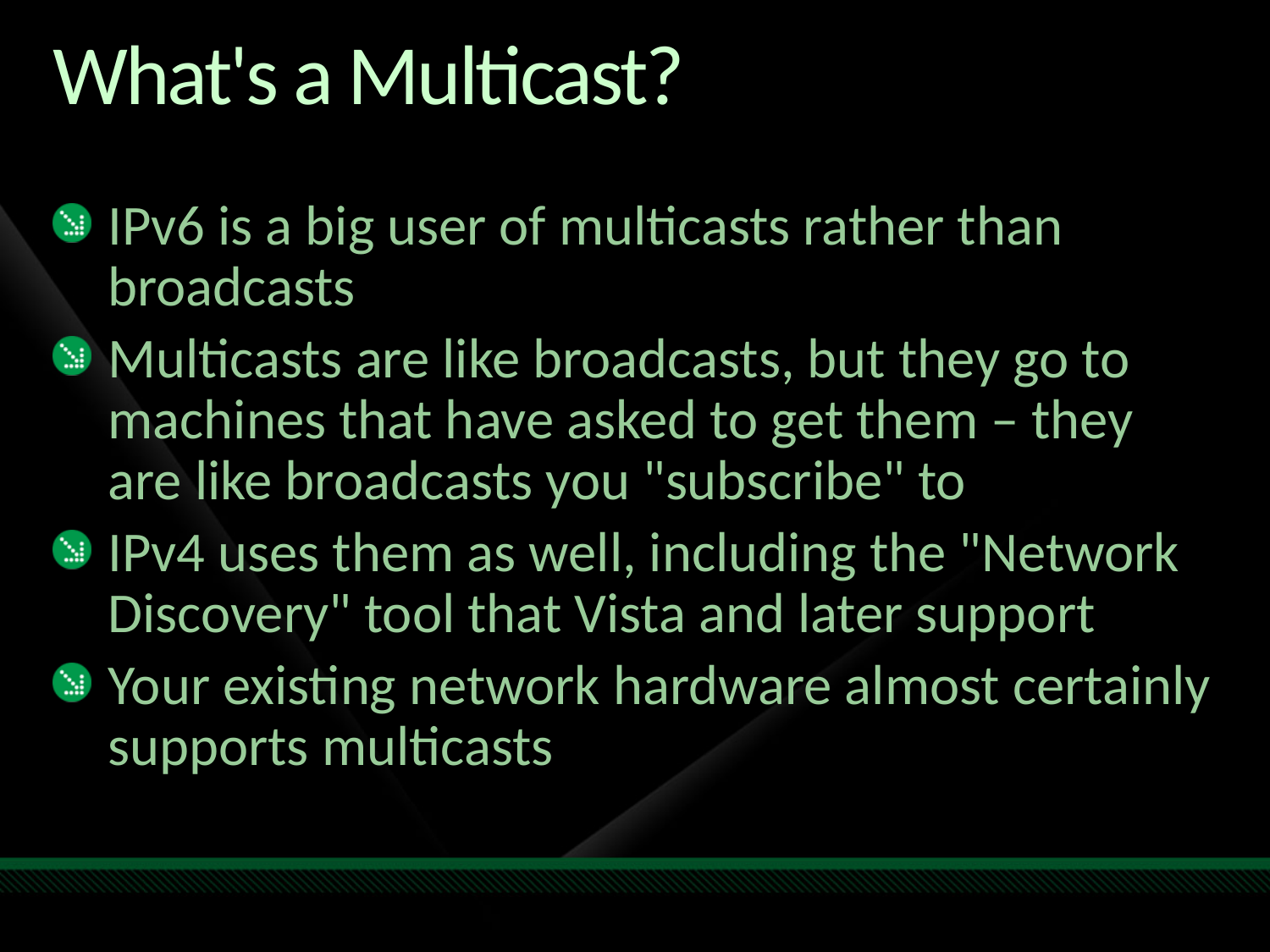

# What's a Multicast?
IPv6 is a big user of multicasts rather than broadcasts
Multicasts are like broadcasts, but they go to machines that have asked to get them – they are like broadcasts you "subscribe" to
IPv4 uses them as well, including the "Network Discovery" tool that Vista and later support
Your existing network hardware almost certainly supports multicasts